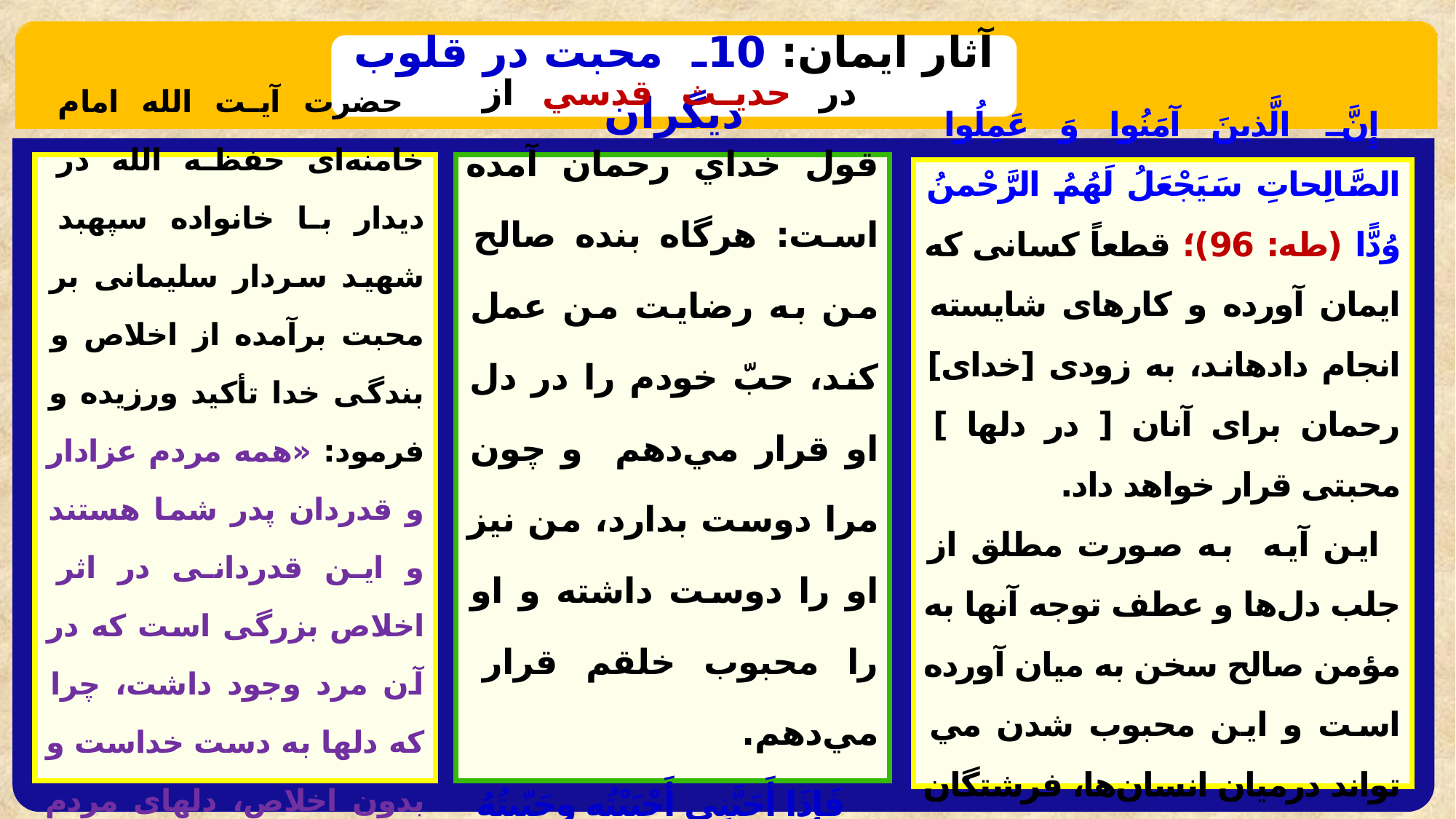

آثار ایمان: 10ـ  محبت در قلوب دیگران

حضرت آیت ‌الله امام خامنه‌ای حفظه الله در دیدار با خانواده سپهبد شهید سردار سلیمانی بر محبت برآمده از اخلاص و بندگی خدا تأکید ورزیده و فرمود: «همه مردم عزادار و قدردان پدر شما هستند و این قدردانی در اثر اخلاص بزرگی است که در آن مرد وجود داشت، چرا که دلها به دست خداست و بدون اخلاص، دلهای مردم اینگونه متوجه نمی‌شود.»
در حديث قدسي از قول خداي رحمان آمده است: هرگاه بنده صالح من به رضايت من عمل کند، حبّ خودم را در دل او قرار مي‌دهم  و چون مرا دوست بدارد، من نيز او را دوست داشته و او را محبوب خلقم قرار مي‌دهم.
فَإِذَا أَحَبَّنِي أَحْبَبْتُه‏ وحَبّبتُهُ الي خَلقي.
إِنَّ الَّذينَ آمَنُوا وَ عَمِلُوا الصَّالِحاتِ سَيَجْعَلُ لَهُمُ الرَّحْمنُ وُدًّا (طه: 96)؛ قطعاً كسانى كه ايمان آورده و كارهاى شايسته انجام داده‏اند، به زودى [خداى] رحمان براى آنان [ در دل‏ها ] محبتى قرار خواهد داد.
اين آيه  به صورت مطلق از جلب دل‌ها و عطف توجه آنها به مؤمن صالح سخن به ميان آورده است و اين محبوب شدن مي تواند درميان انسان‌ها، فرشتگان و ... و نيز در دنيا و آخرت باشد.